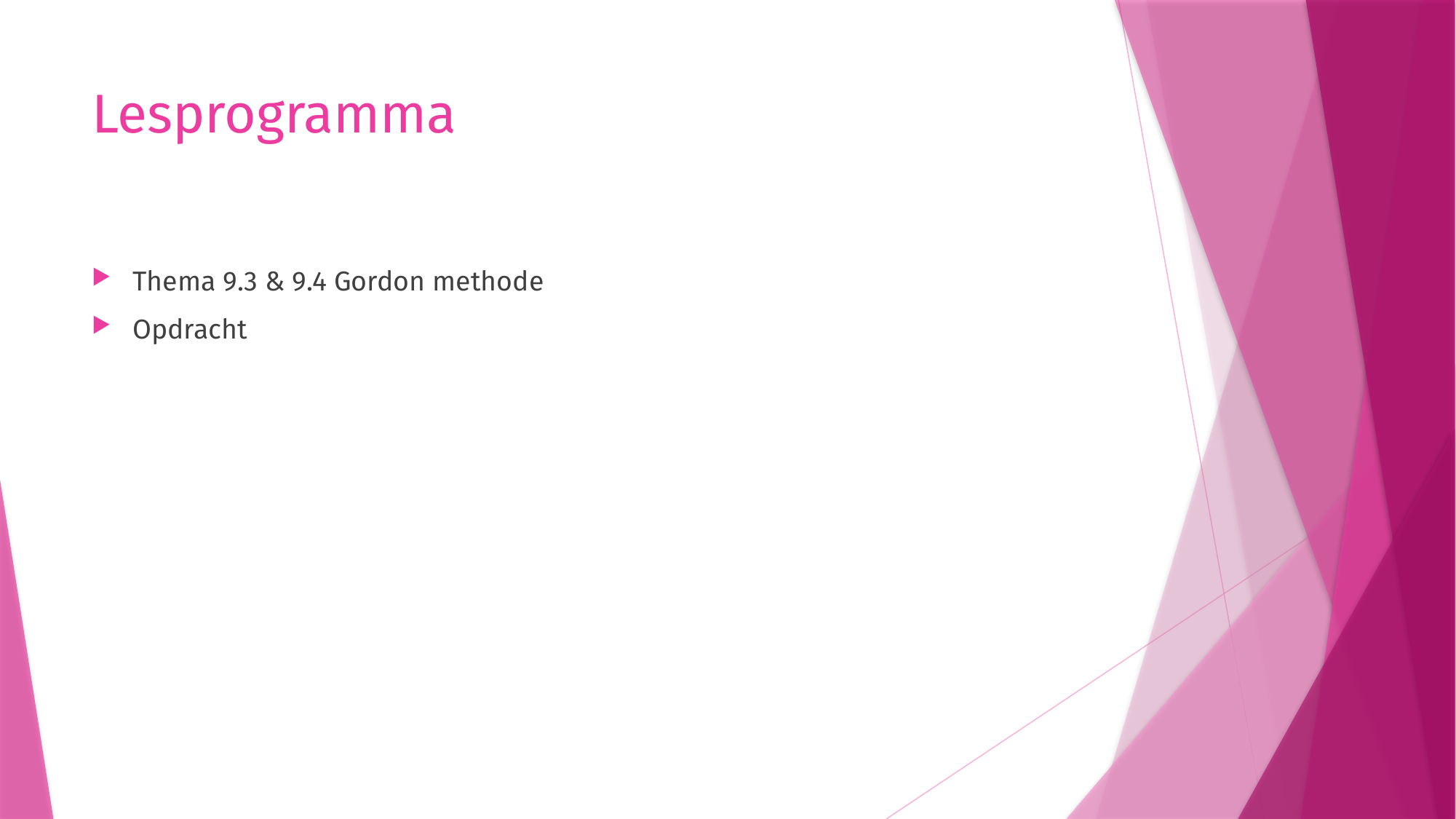

# Lesprogramma
Thema 9.3 & 9.4 Gordon methode
Opdracht